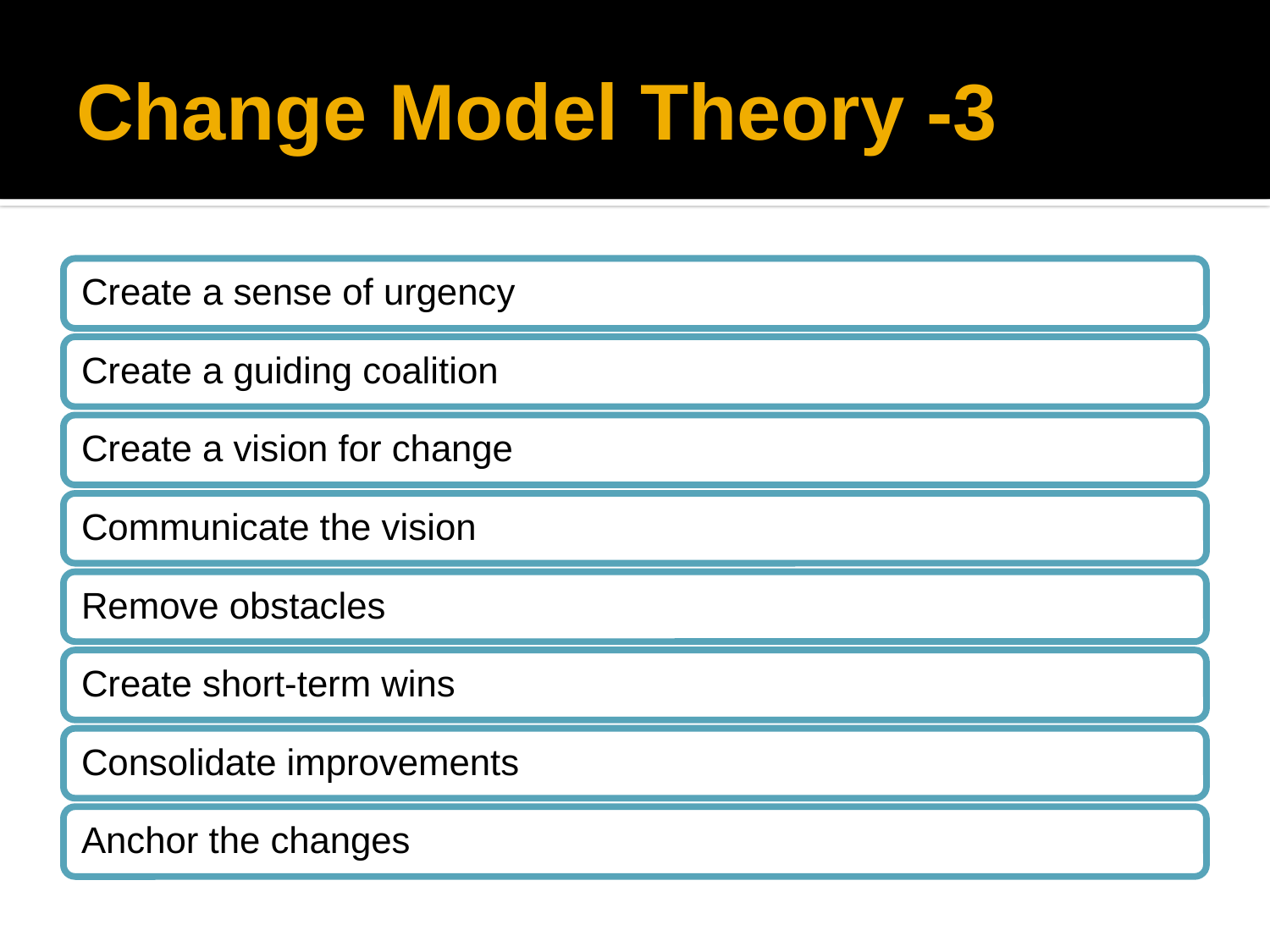

# Change Model Theory -3
Create a sense of urgency
Create a guiding coalition
Create a vision for change
Communicate the vision
Remove obstacles
Create short-term wins
Consolidate improvements
Anchor the changes